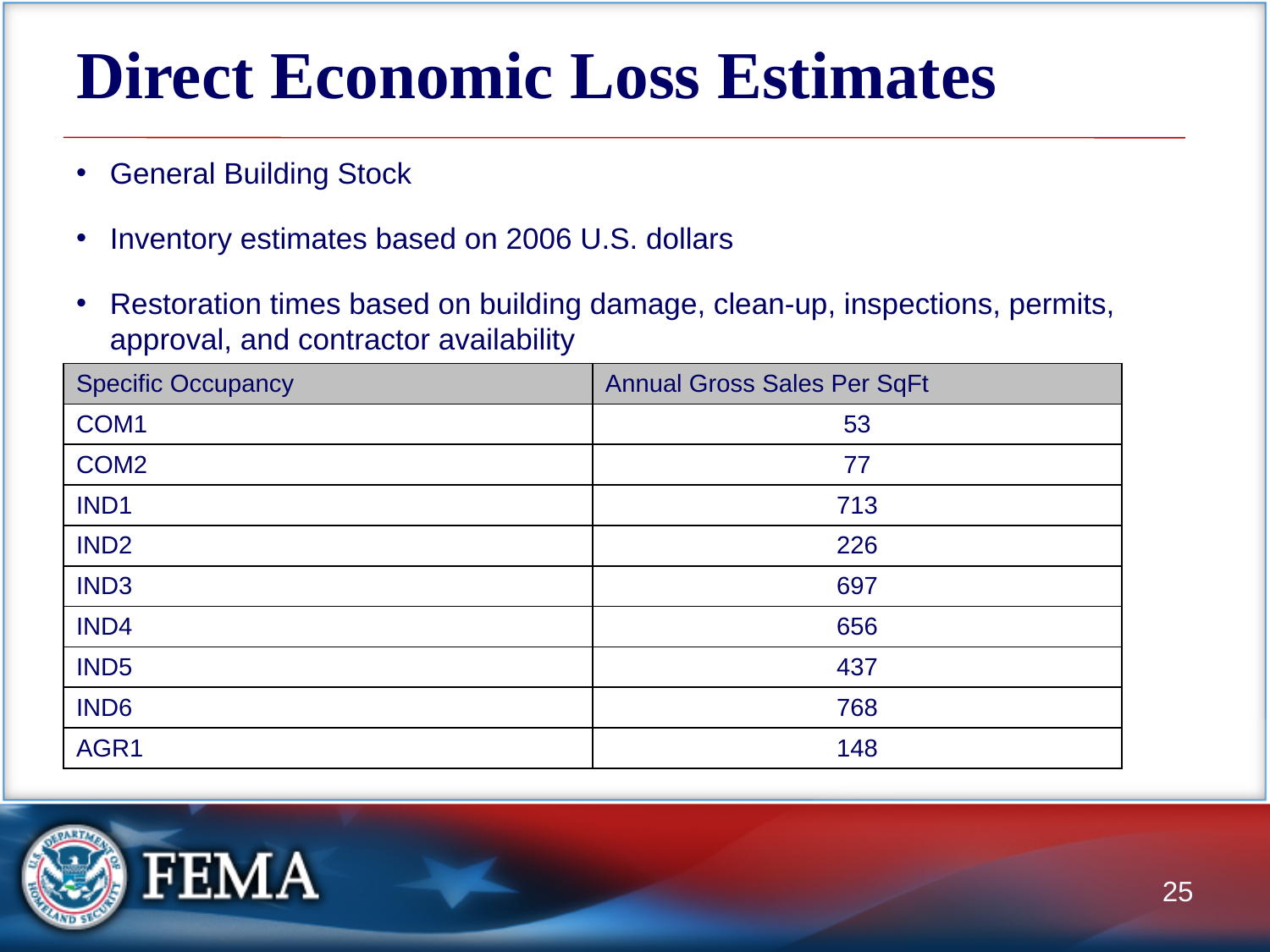

# Direct Economic Loss Estimates
General Building Stock
Inventory estimates based on 2006 U.S. dollars
Restoration times based on building damage, clean-up, inspections, permits, approval, and contractor availability
| Specific Occupancy | Annual Gross Sales Per SqFt |
| --- | --- |
| COM1 | 53 |
| COM2 | 77 |
| IND1 | 713 |
| IND2 | 226 |
| IND3 | 697 |
| IND4 | 656 |
| IND5 | 437 |
| IND6 | 768 |
| AGR1 | 148 |
25